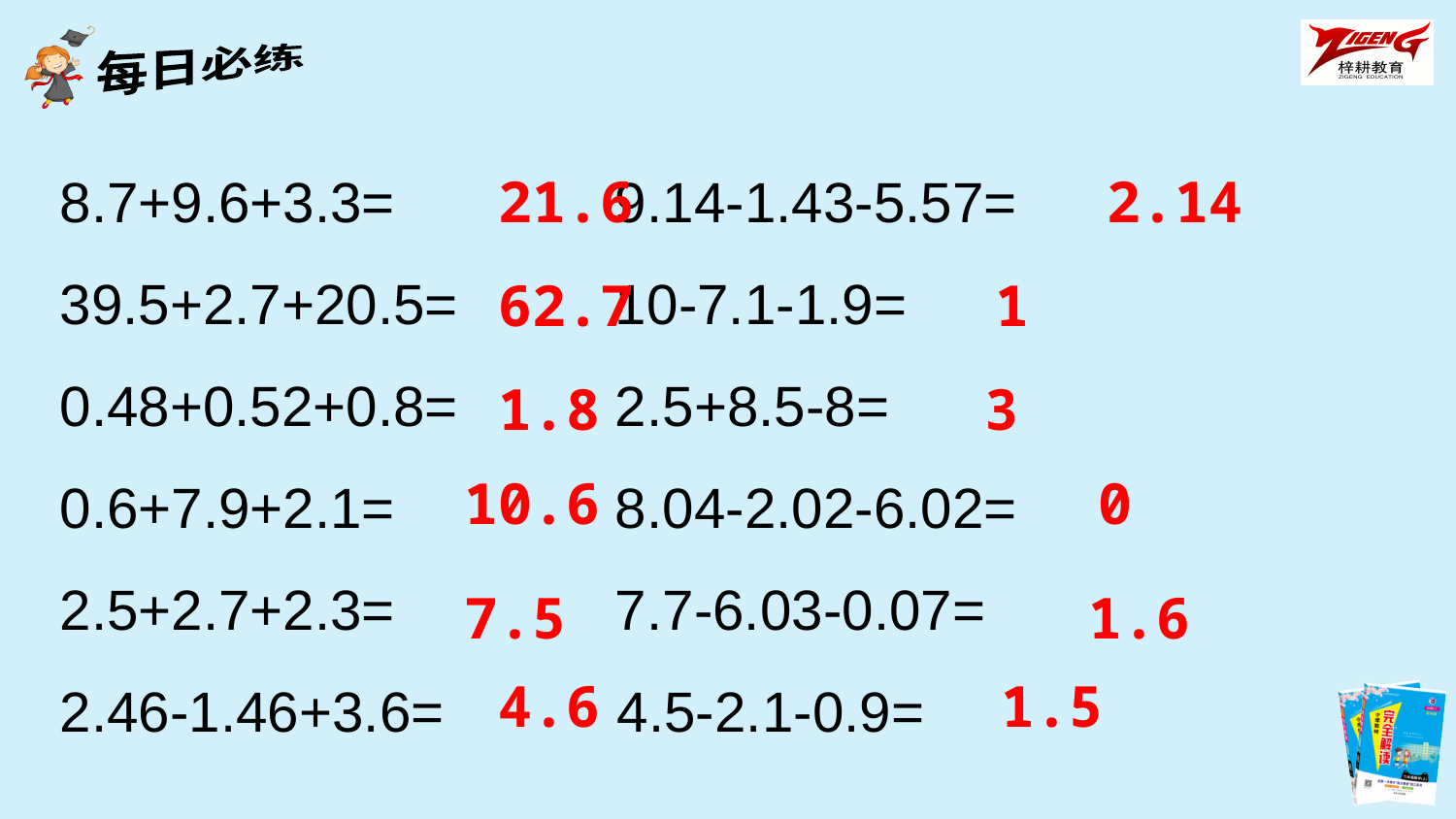

8.7+9.6+3.3=              9.14-1.43-5.57=
39.5+2.7+20.5=          10-7.1-1.9=
0.48+0.52+0.8=          2.5+8.5-8=
0.6+7.9+2.1=              8.04-2.02-6.02=
2.5+2.7+2.3=              7.7-6.03-0.07=
2.46-1.46+3.6=           4.5-2.1-0.9=
21.6
2.14
62.7
1
1.8
3
10.6
0
1.6
7.5
4.6
1.5